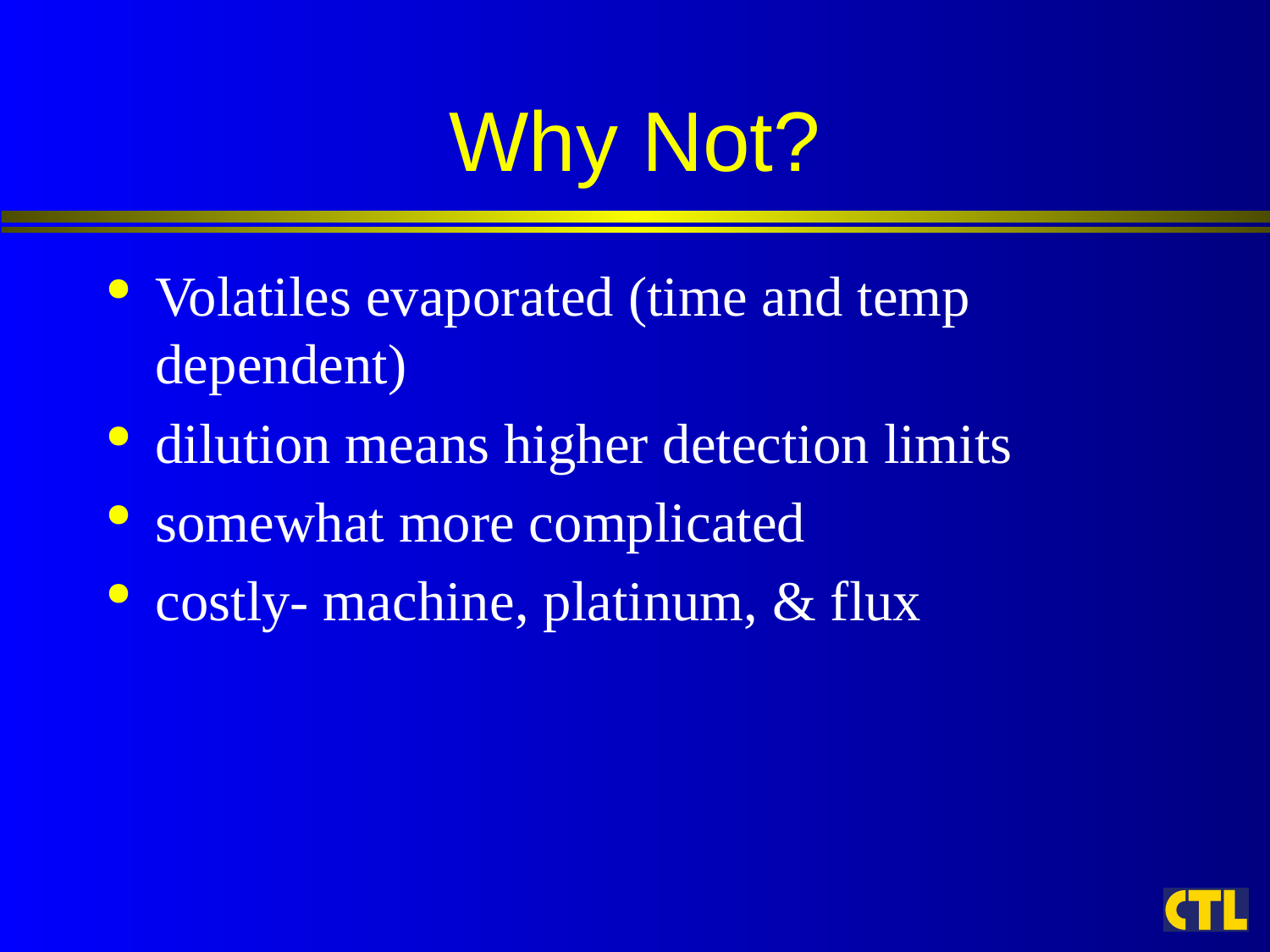

# Why Not?
Volatiles evaporated (time and temp dependent)
dilution means higher detection limits
somewhat more complicated
costly- machine, platinum, & flux